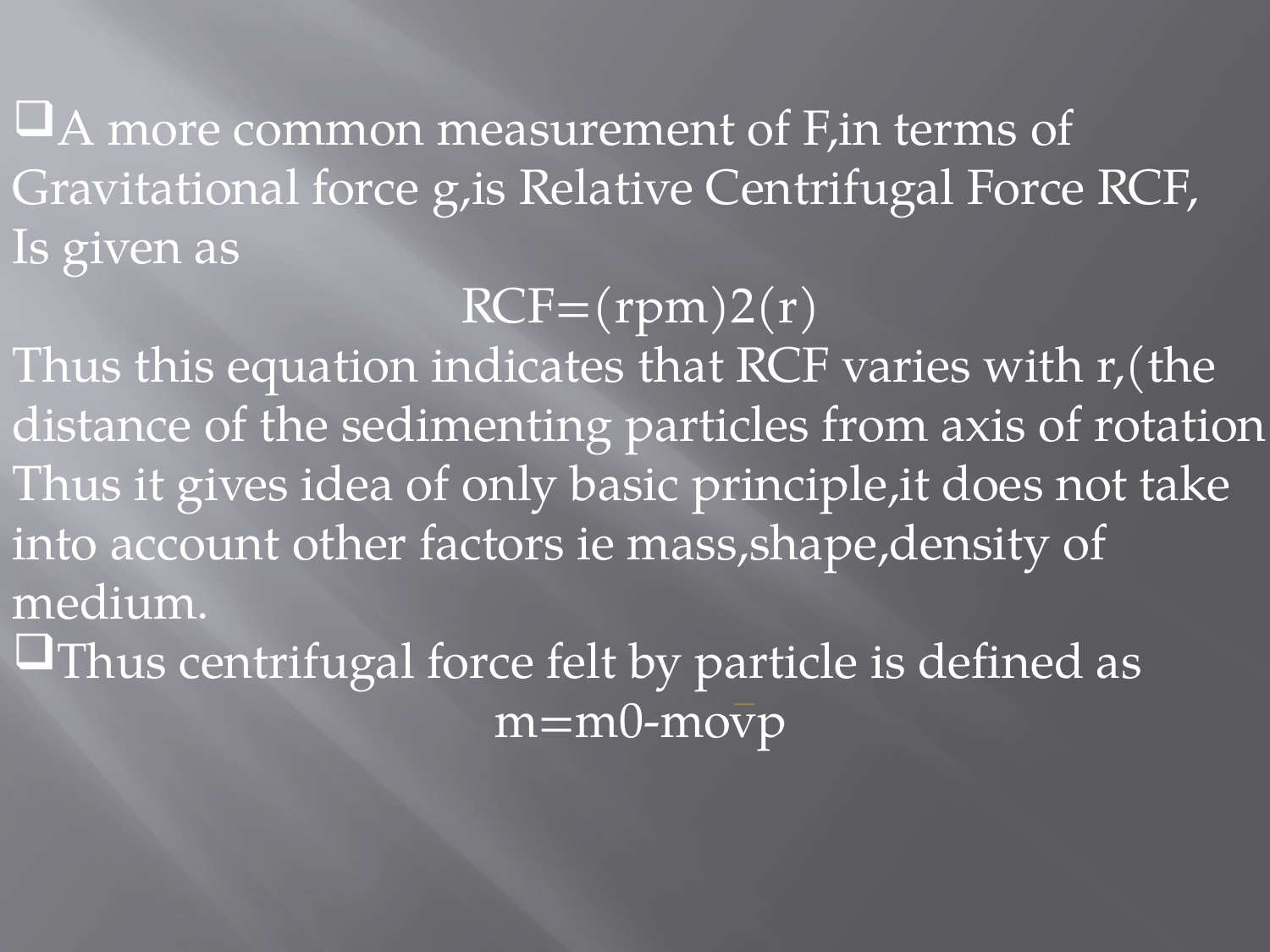

A more common measurement of F,in terms of
Gravitational force g,is Relative Centrifugal Force RCF,
Is given as
RCF=(rpm)2(r)
Thus this equation indicates that RCF varies with r,(the distance of the sedimenting particles from axis of rotation
Thus it gives idea of only basic principle,it does not take into account other factors ie mass,shape,density of medium.
Thus centrifugal force felt by particle is defined as
m=m0-movp